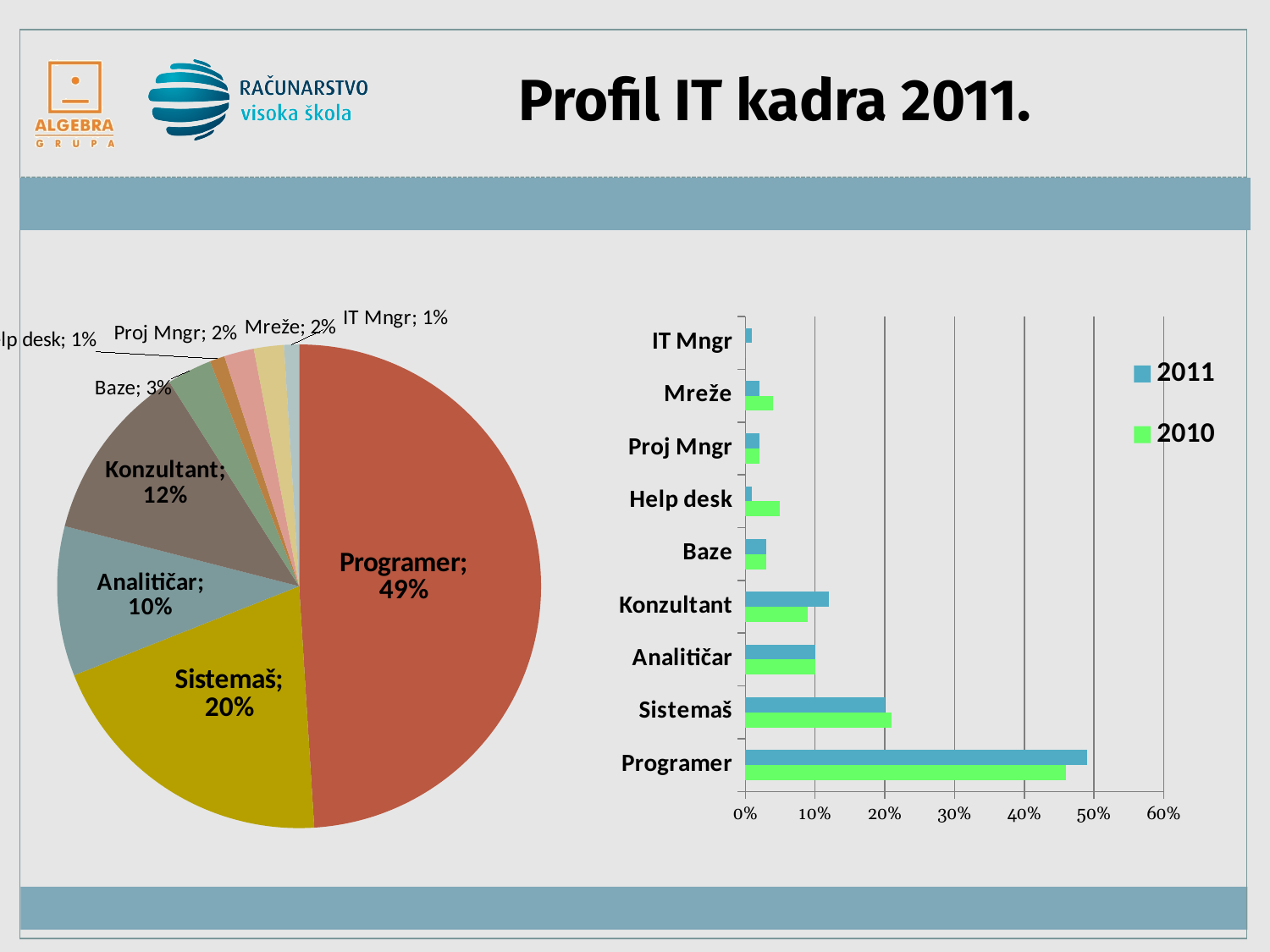

# Profil IT kadra 2011.

### Chart

| Category |  |
|---|---|
| Programer | 0.49 |
| Sistemaš | 0.2 |
| Analitičar | 0.1 |
| Konzultant | 0.12 |
| Baze | 0.03 |
| Help desk | 0.01 |
| Proj Mngr | 0.02 |
| Mreže | 0.02 |
| IT Mngr | 0.01 |

### Chart

| Category | 2010 | 2011 |
|---|---|---|
| Programer | 0.46 | 0.49 |
| Sistemaš | 0.21 | 0.2 |
| Analitičar | 0.1 | 0.1 |
| Konzultant | 0.09 | 0.12 |
| Baze | 0.03 | 0.03 |
| Help desk | 0.05 | 0.01 |
| Proj Mngr | 0.02 | 0.02 |
| Mreže | 0.04 | 0.02 |
| IT Mngr | 0.0 | 0.01 |